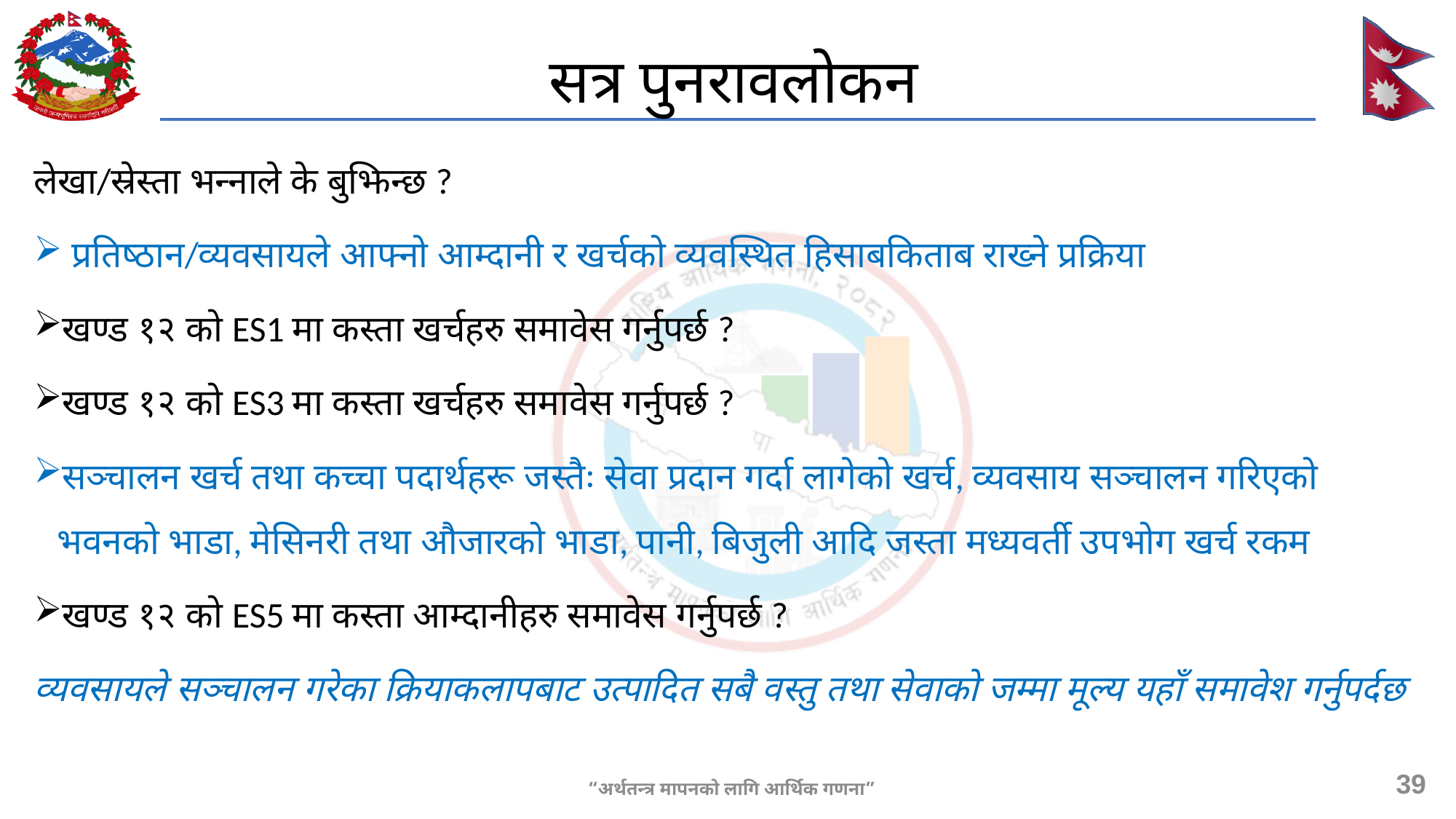

# सत्र पुनरावलोकन
लेखा/स्रेस्ता भन्नाले के बुझिन्छ ?
 प्रतिष्ठान/व्यवसायले आफ्नो आम्दानी र खर्चको व्यवस्थित हिसाबकिताब राख्ने प्रक्रिया
खण्ड १२ को ES1 मा कस्ता खर्चहरु समावेस गर्नुपर्छ ?
खण्ड १२ को ES3 मा कस्ता खर्चहरु समावेस गर्नुपर्छ ?
सञ्चालन खर्च तथा कच्चा पदार्थहरू जस्तैः सेवा प्रदान गर्दा लागेको खर्च, व्यवसाय सञ्चालन गरिएको भवनको भाडा, मेसिनरी तथा औजारको भाडा, पानी, बिजुली आदि जस्ता मध्यवर्ती उपभोग खर्च रकम
खण्ड १२ को ES5 मा कस्ता आम्दानीहरु समावेस गर्नुपर्छ ?
व्यवसायले सञ्चालन गरेका क्रियाकलापबाट उत्पादित सबै वस्तु तथा सेवाको जम्मा मूल्य यहाँ समावेश गर्नुपर्दछ

39
“अर्थतन्त्र मापनको लागि आर्थिक गणना”